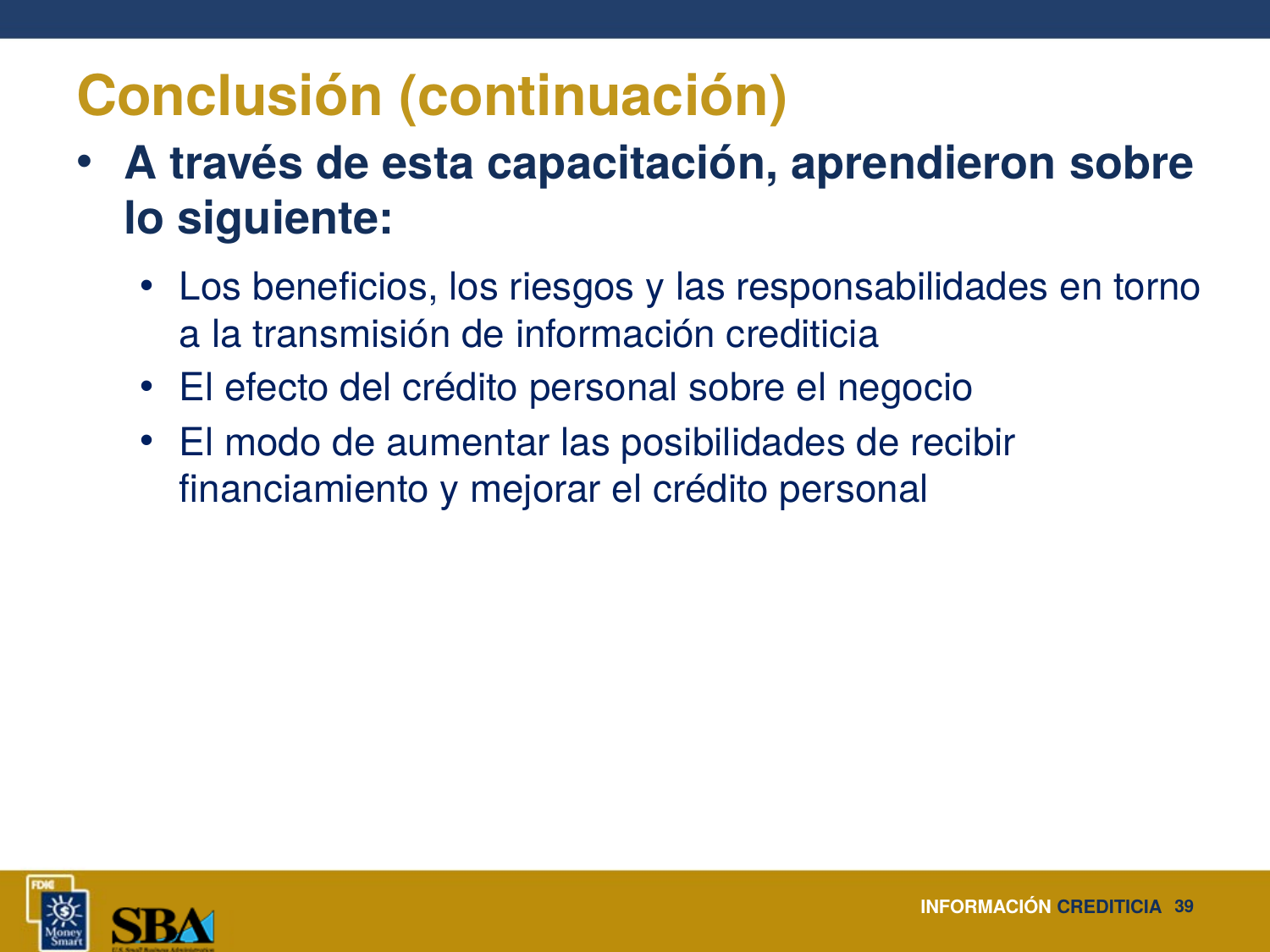

# Conclusión (continuación)
A través de esta capacitación, aprendieron sobre lo siguiente:
Los beneficios, los riesgos y las responsabilidades en torno a la transmisión de información crediticia
El efecto del crédito personal sobre el negocio
El modo de aumentar las posibilidades de recibir financiamiento y mejorar el crédito personal